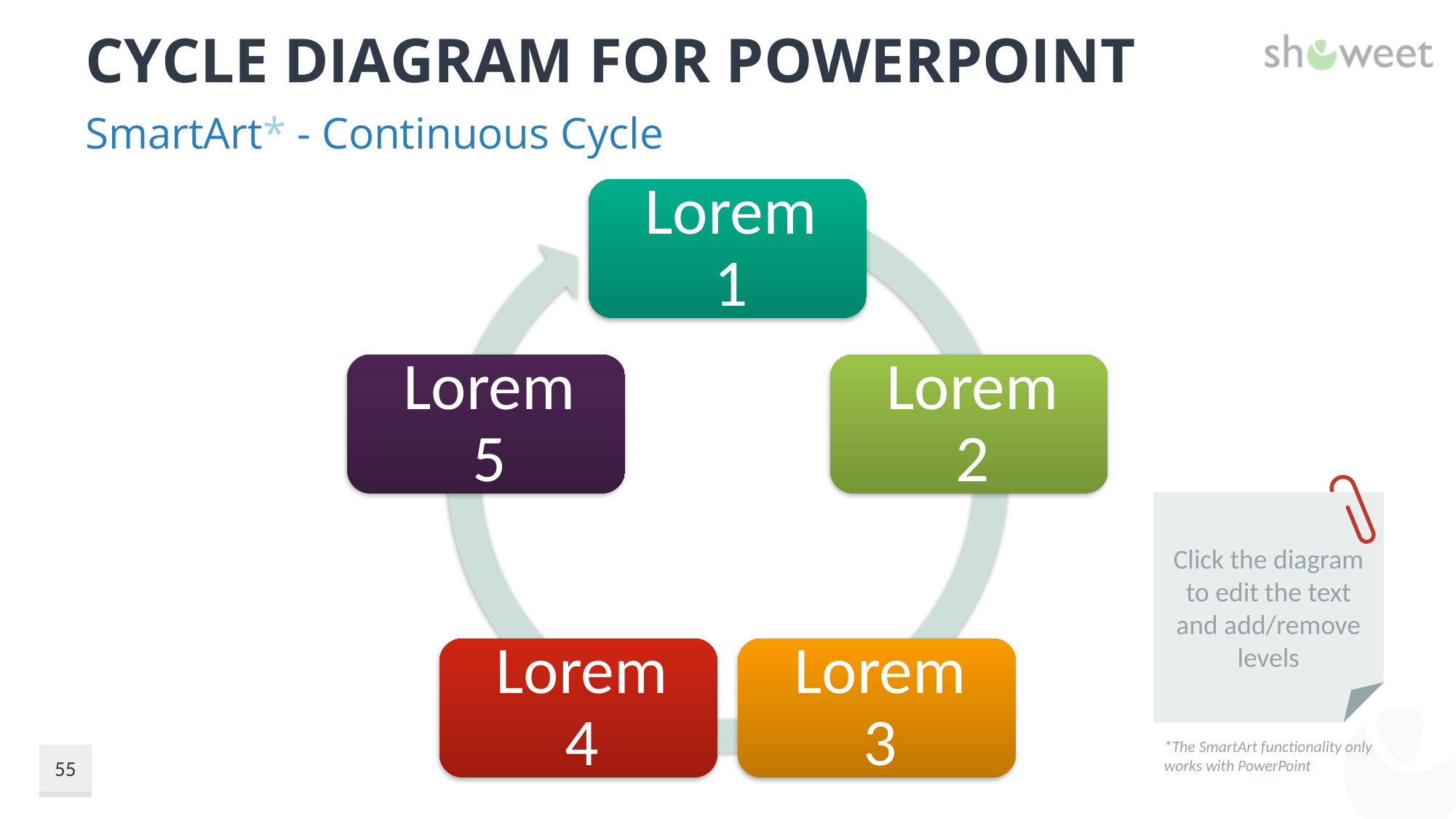

# Cycle Diagram for PowerPoint
SmartArt* - Continuous Cycle
Lorem 1
Lorem 2
Lorem 3
Lorem 4
Lorem 5

Click the diagram to edit the text and add/remove levels

*The SmartArt functionality only works with PowerPoint
55